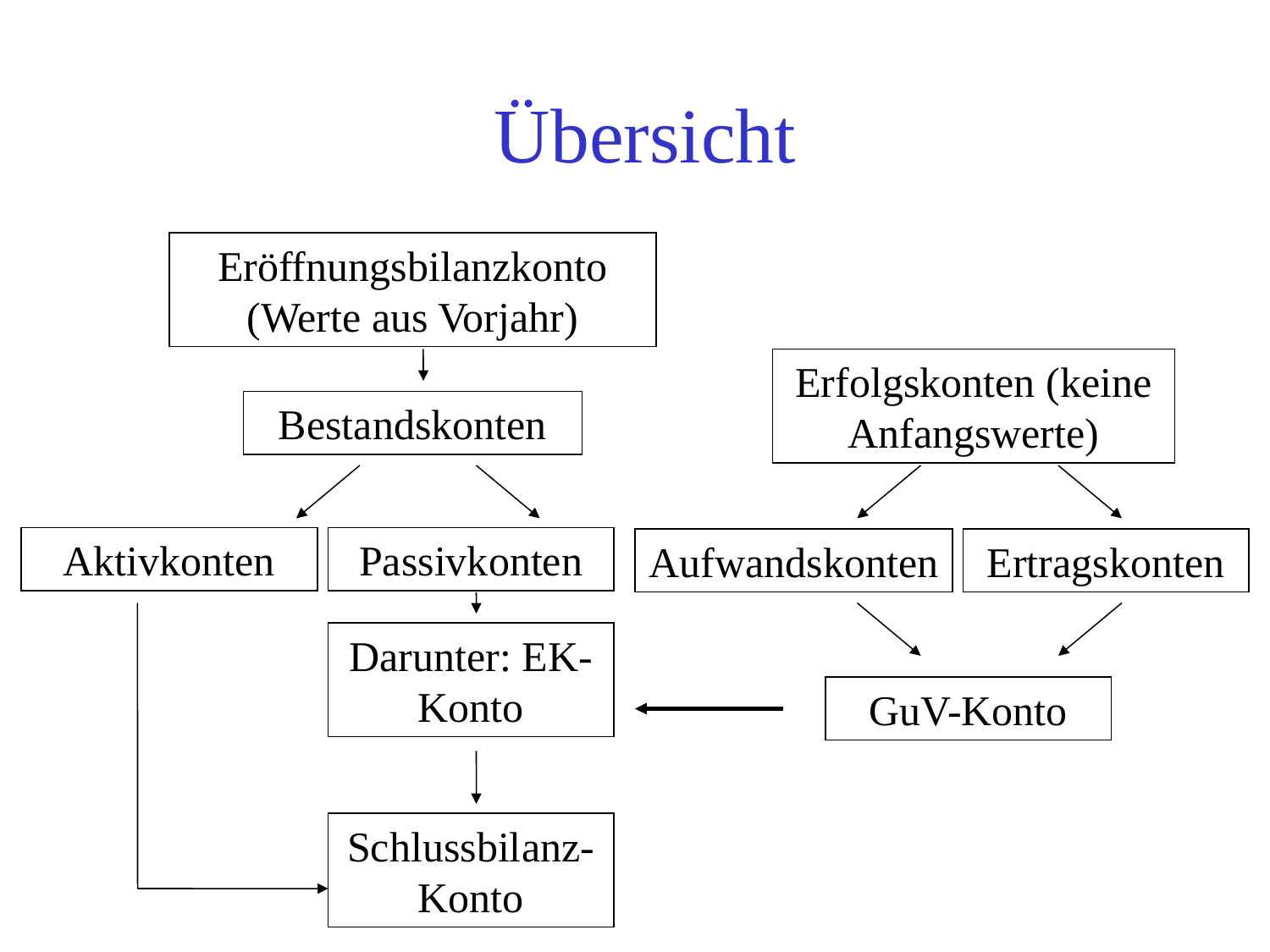

# Übersicht
Eröffnungsbilanzkonto (Werte aus Vorjahr)

Erfolgskonten (keine Anfangswerte)
Bestandskonten

Aktivkonten
Passivkonten
Aufwandskonten
Ertragskonten

Darunter: EK-Konto
GuV-Konto

Schlussbilanz-Konto